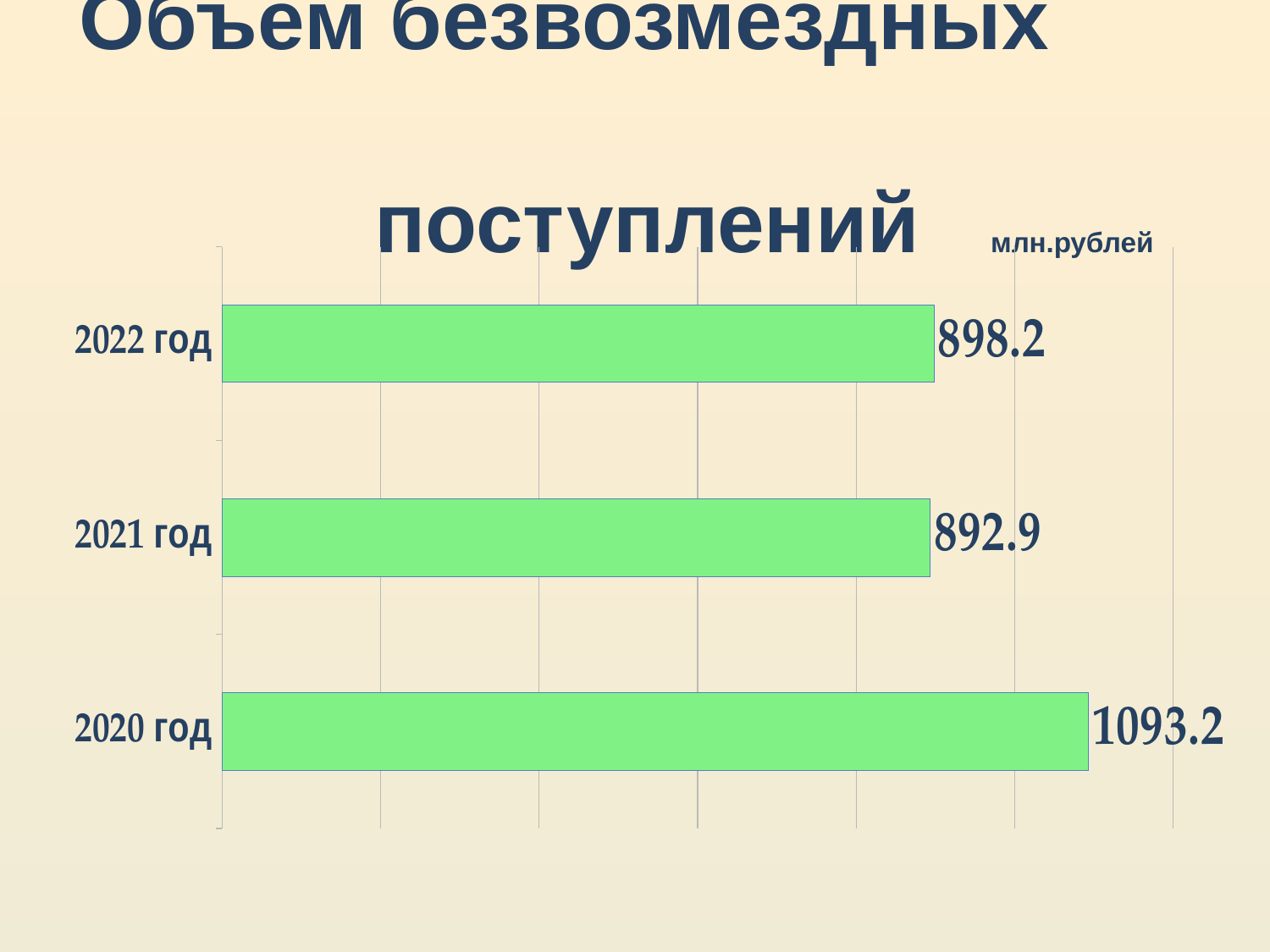

# Объем безвозмездных поступлений   млн.рублей

### Chart

| Category | Ряд 1 |
|---|---|
| 2020 год | 1093.2 |
| 2021 год | 892.9 |
| 2022 год | 898.2 |